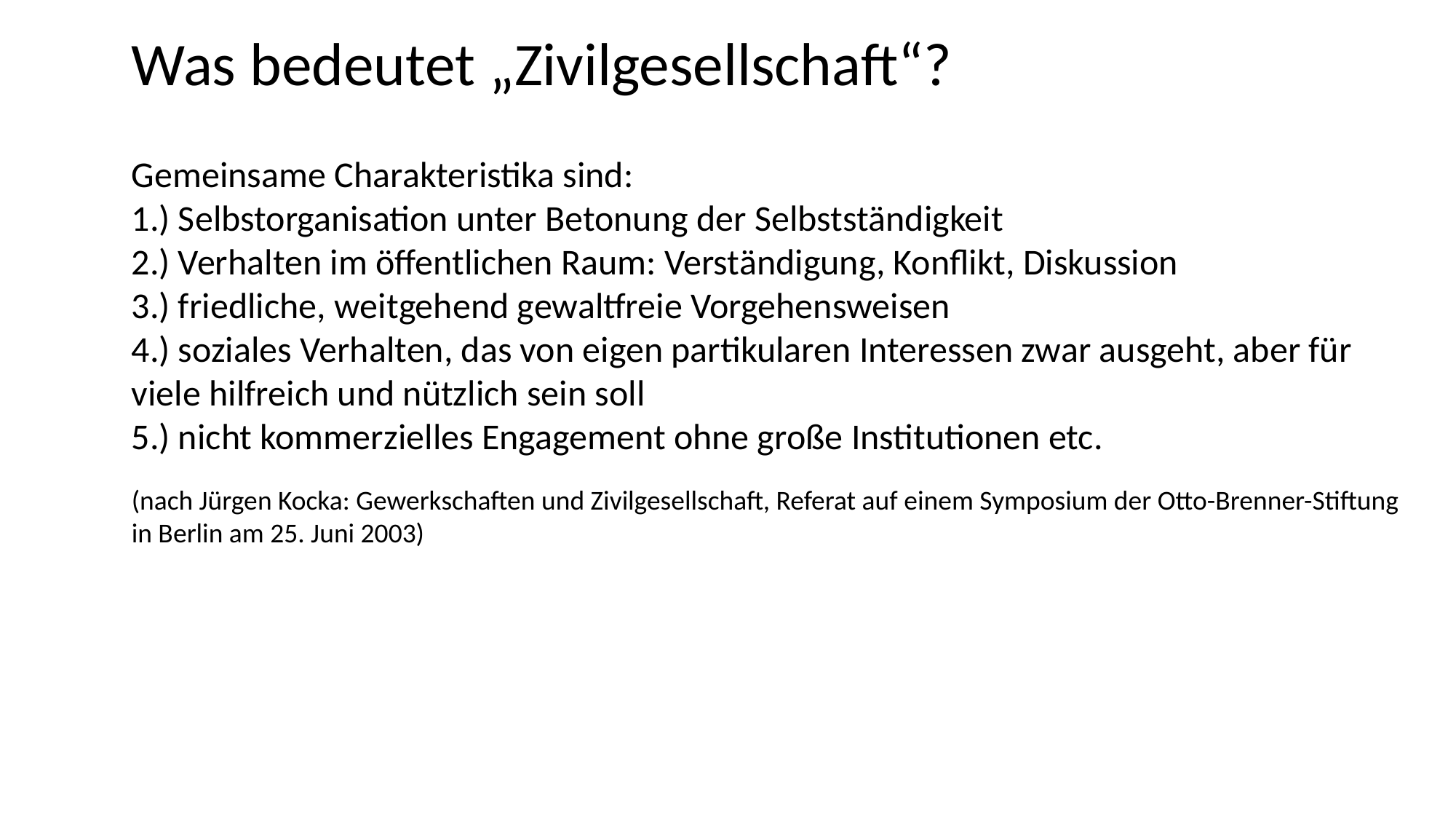

# Was bedeutet „Zivilgesellschaft“?

Gemeinsame Charakteristika sind:
1.) Selbstorganisation unter Betonung der Selbstständigkeit
2.) Verhalten im öffentlichen Raum: Verständigung, Konflikt, Diskussion
3.) friedliche, weitgehend gewaltfreie Vorgehensweisen
4.) soziales Verhalten, das von eigen partikularen Interessen zwar ausgeht, aber für viele hilfreich und nützlich sein soll
5.) nicht kommerzielles Engagement ohne große Institutionen etc.

(nach Jürgen Kocka: Gewerkschaften und Zivilgesellschaft, Referat auf einem Symposium der Otto-Brenner-Stiftung in Berlin am 25. Juni 2003)